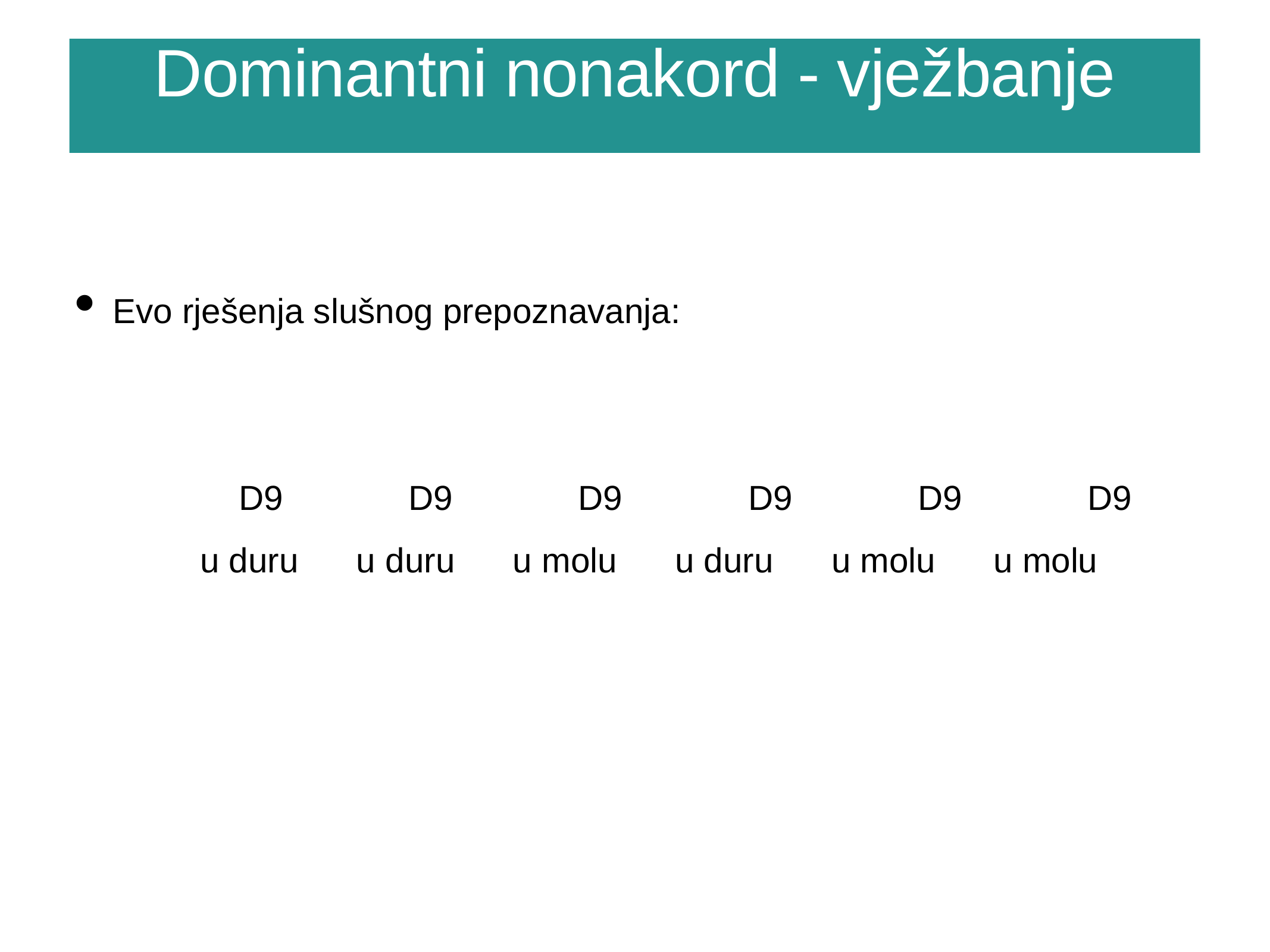

# Ponavljanje
Dominantni nonakord - vježbanje
Evo rješenja slušnog prepoznavanja:

                 D9             D9             D9             D9             D9             D9
             u duru      u duru      u molu      u duru      u molu      u molu